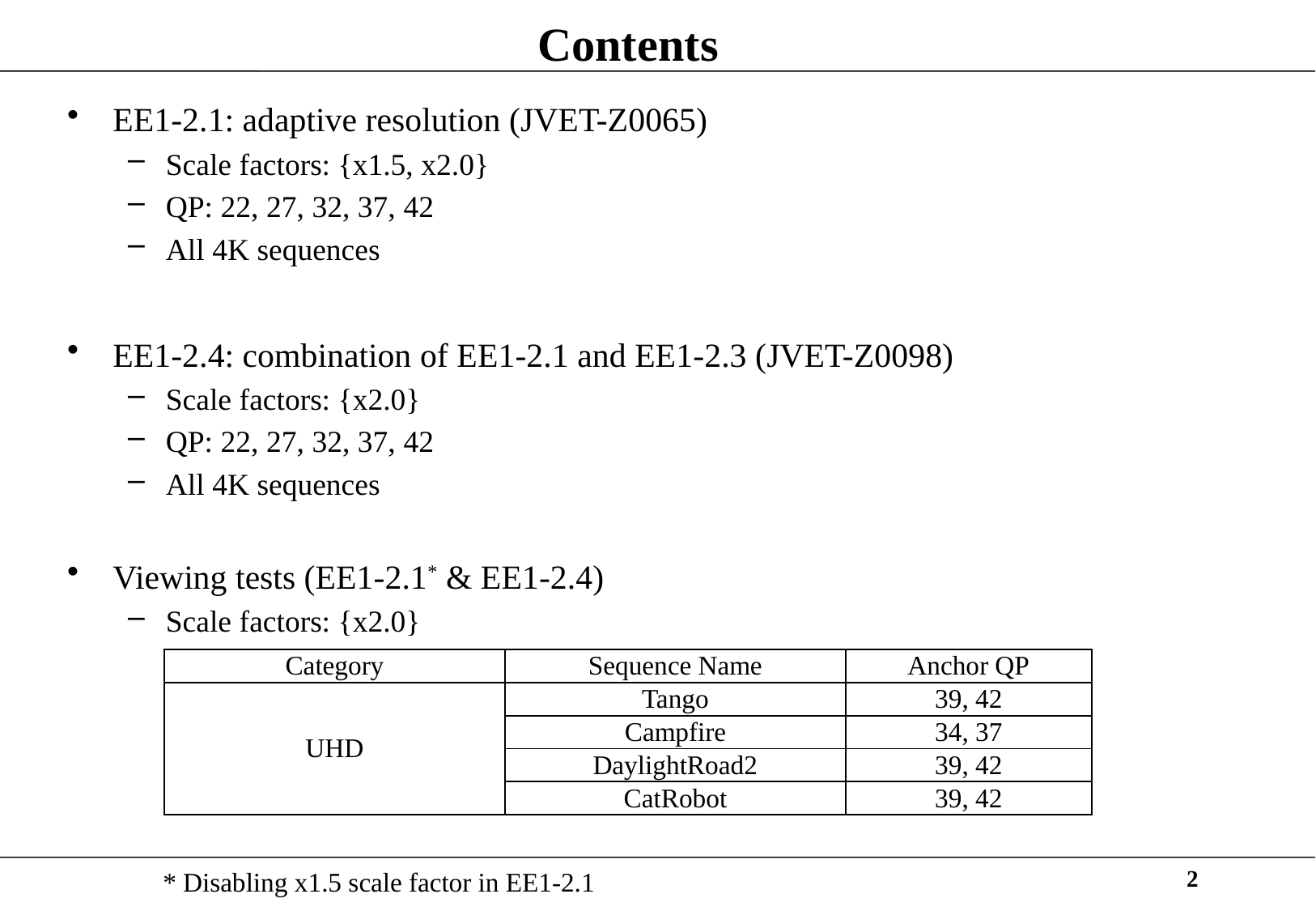

# Contents
EE1-2.1: adaptive resolution (JVET-Z0065)
Scale factors: {x1.5, x2.0}
QP: 22, 27, 32, 37, 42
All 4K sequences

EE1-2.4: combination of EE1-2.1 and EE1-2.3 (JVET-Z0098)
Scale factors: {x2.0}
QP: 22, 27, 32, 37, 42
All 4K sequences

Viewing tests (EE1-2.1* & EE1-2.4)
Scale factors: {x2.0}

| Category | Sequence Name | Anchor QP |
| --- | --- | --- |
| UHD | Tango | 39, 42 |
|  | Campfire | 34, 37 |
|  | DaylightRoad2 | 39, 42 |
|  | CatRobot | 39, 42 |
2
* Disabling x1.5 scale factor in EE1-2.1